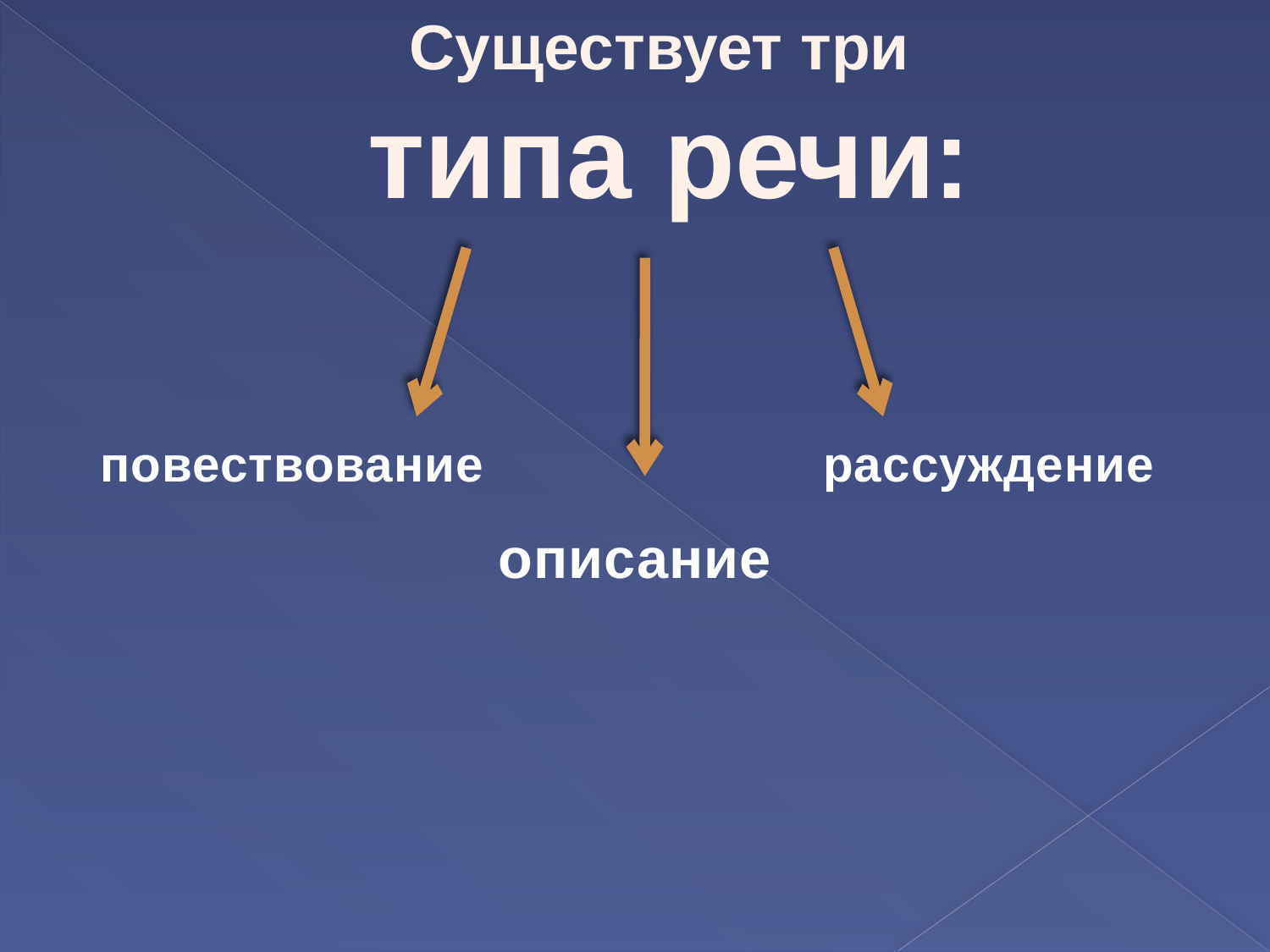

Существует три
типа речи:
повествование
рассуждение
описание